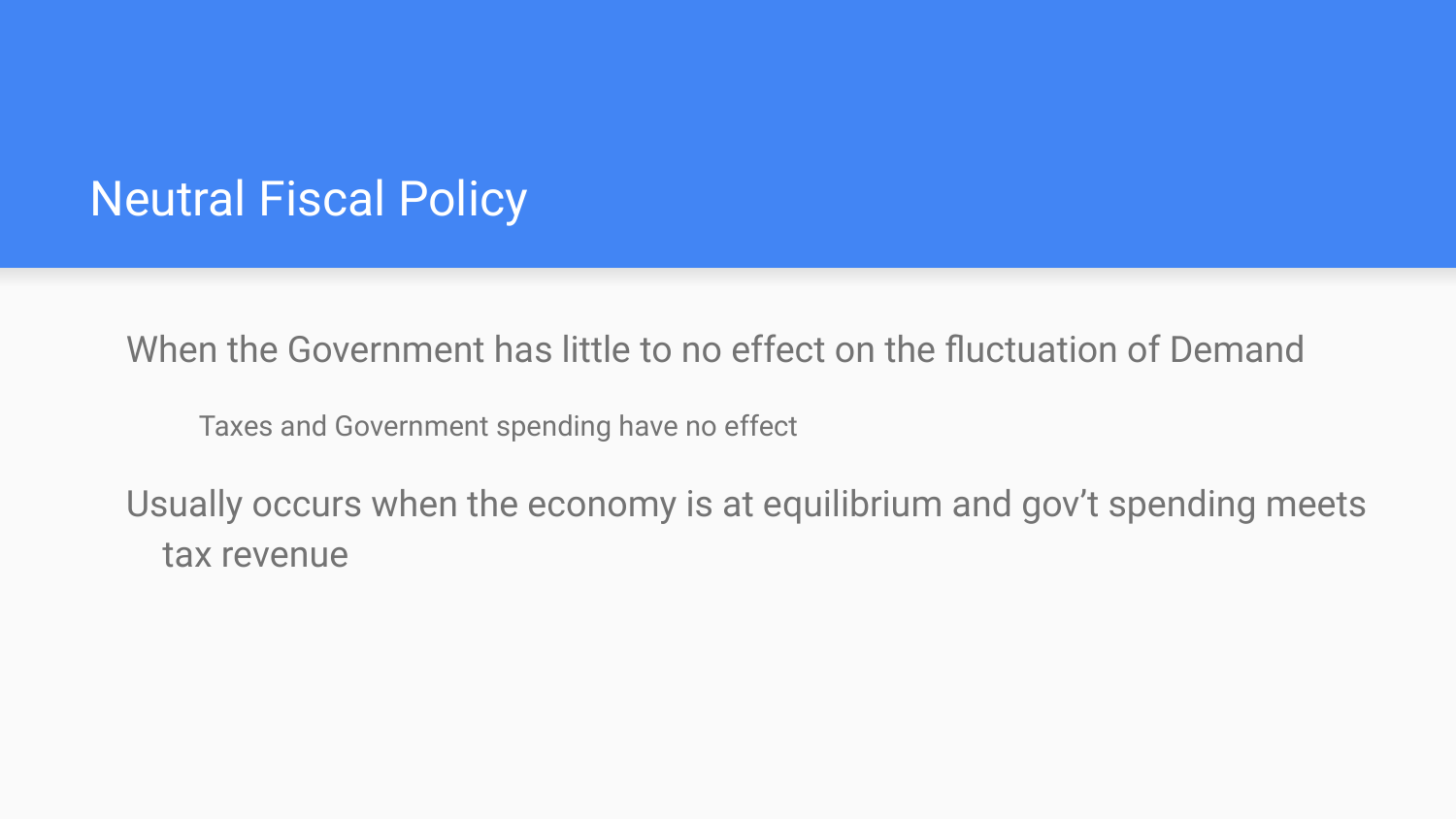

# Neutral Fiscal Policy
When the Government has little to no effect on the fluctuation of Demand
Taxes and Government spending have no effect
Usually occurs when the economy is at equilibrium and gov’t spending meets tax revenue